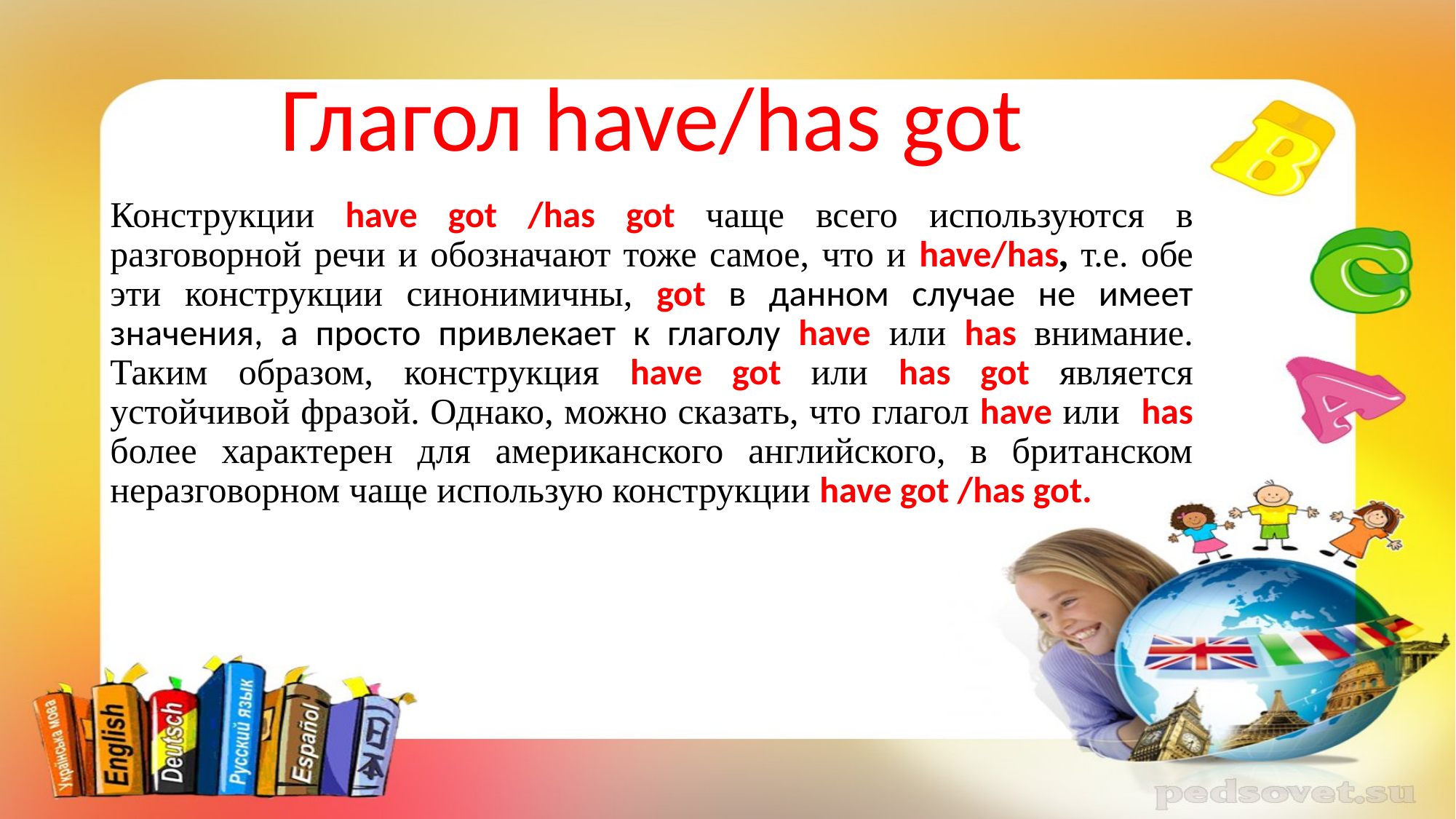

# Глагол have/has got
Конструкции have got /has got чаще всего используются в разговорной речи и обозначают тоже самое, что и have/has, т.е. обе эти конструкции синонимичны, got в данном случае не имеет значения, а просто привлекает к глаголу have или has внимание. Таким образом, конструкция have got или has got является устойчивой фразой. Однако, можно сказать, что глагол have или  has более характерен для американского английского, в британском неразговорном чаще использую конструкции have got /has got.